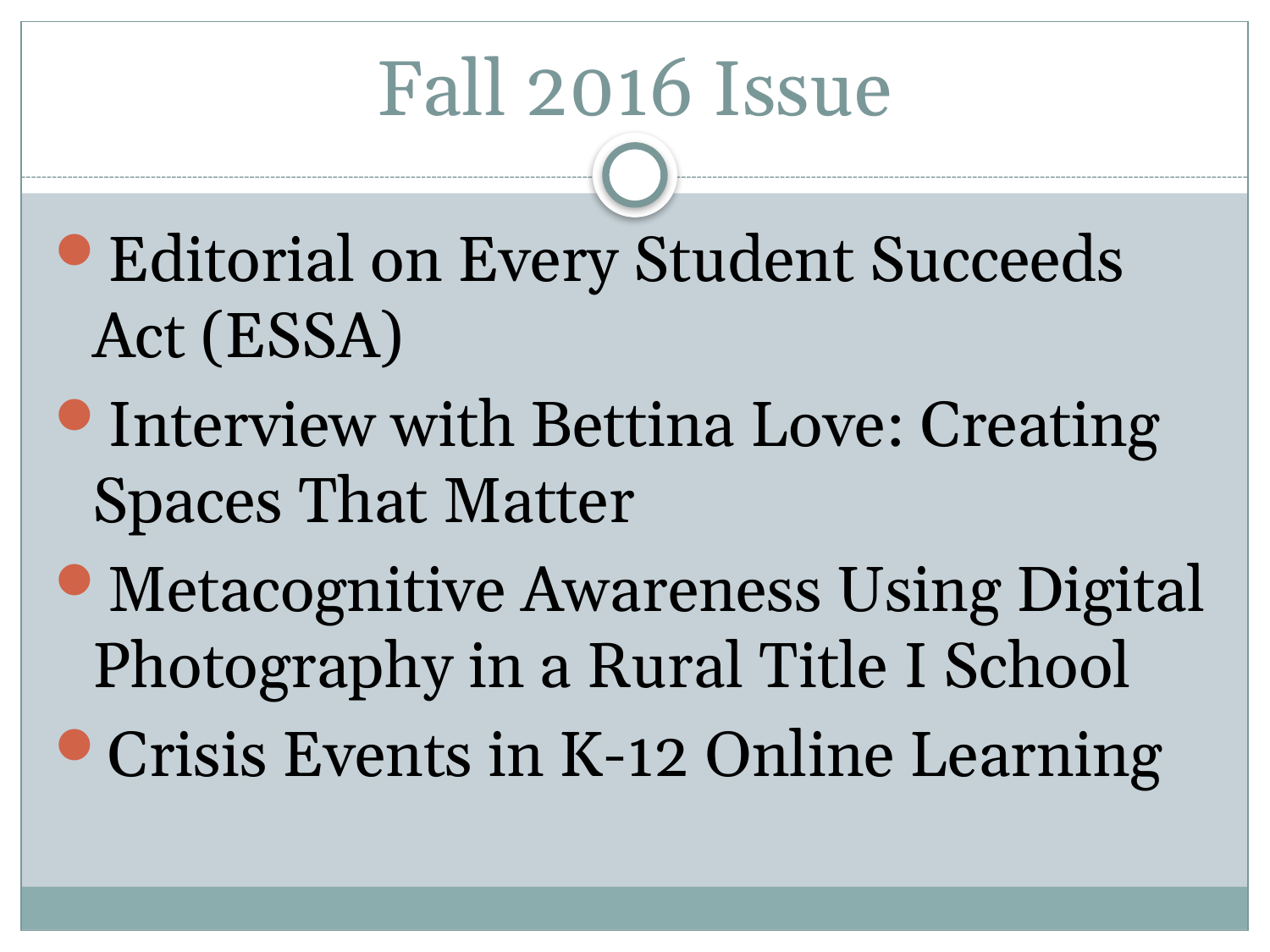

# Fall 2016 Issue
Editorial on Every Student Succeeds Act (ESSA)
Interview with Bettina Love: Creating Spaces That Matter
Metacognitive Awareness Using Digital Photography in a Rural Title I School
Crisis Events in K-12 Online Learning